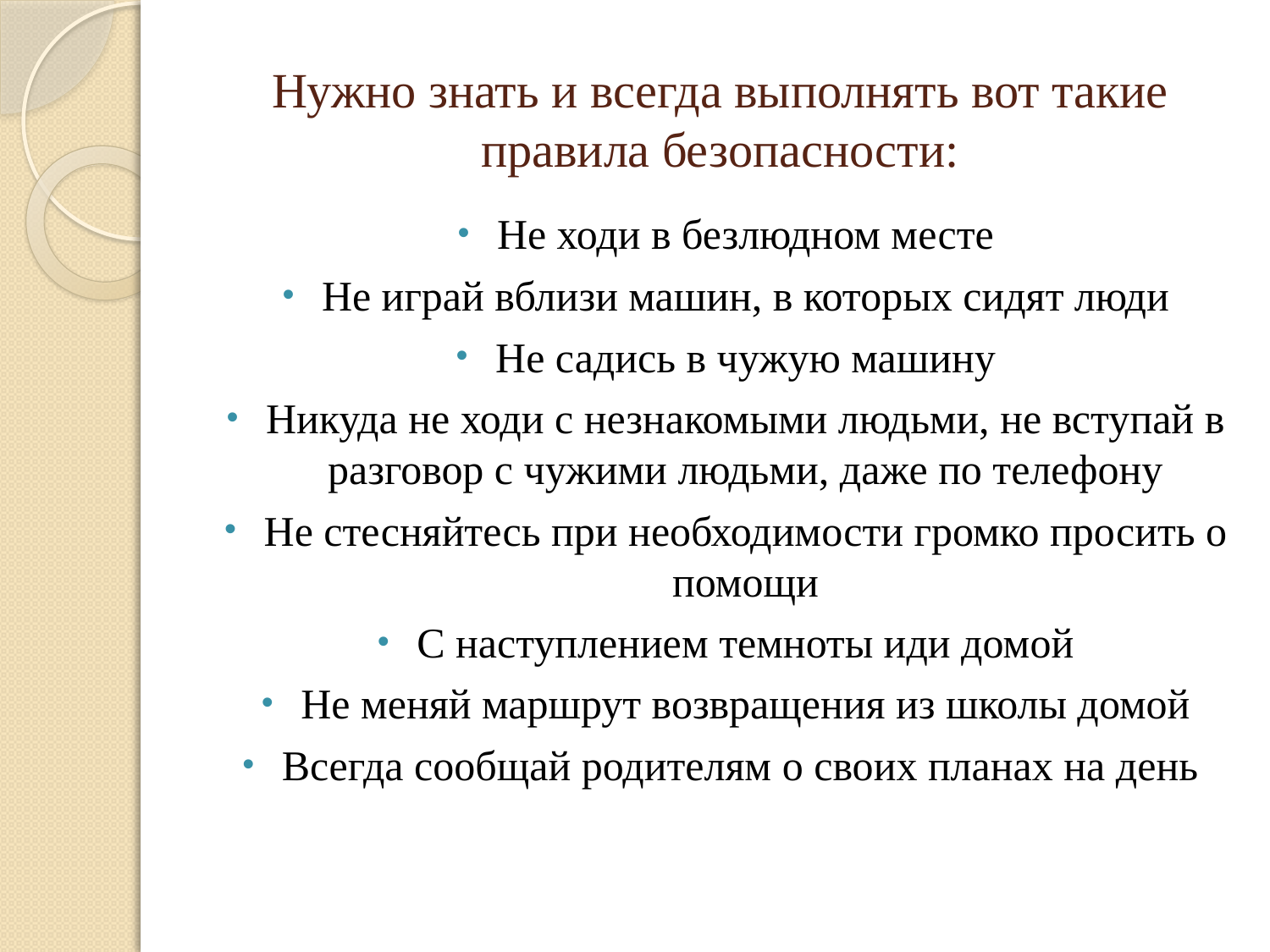

# Нужно знать и всегда выполнять вот такие правила безопасности:
Не ходи в безлюдном месте
Не играй вблизи машин, в которых сидят люди
Не садись в чужую машину
Никуда не ходи с незнакомыми людьми, не вступай в разговор с чужими людьми, даже по телефону
Не стесняйтесь при необходимости громко просить о помощи
С наступлением темноты иди домой
Не меняй маршрут возвращения из школы домой
Всегда сообщай родителям о своих планах на день